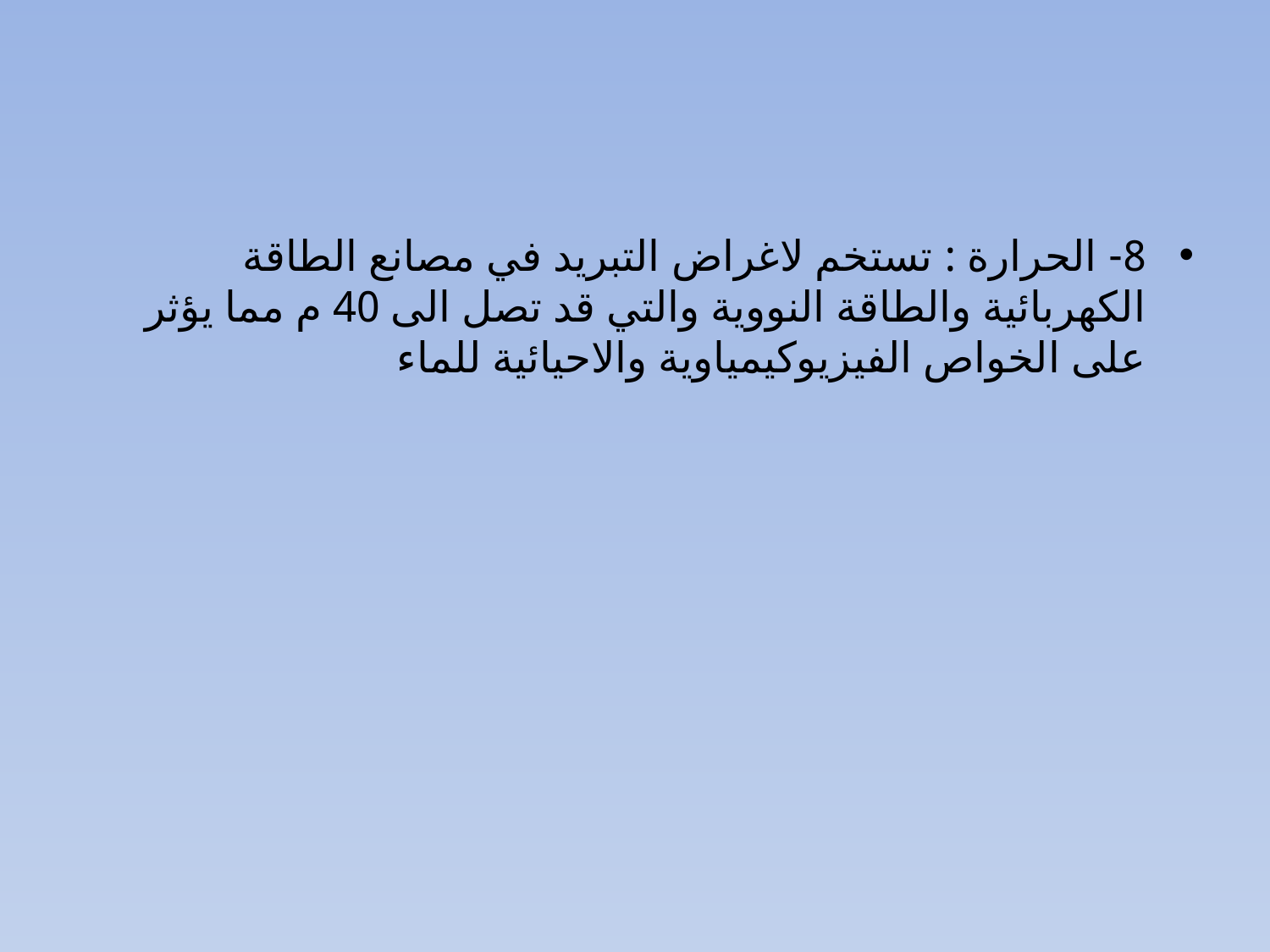

#
8- الحرارة : تستخم لاغراض التبريد في مصانع الطاقة الكهربائية والطاقة النووية والتي قد تصل الى 40 م مما يؤثر على الخواص الفيزيوكيمياوية والاحيائية للماء